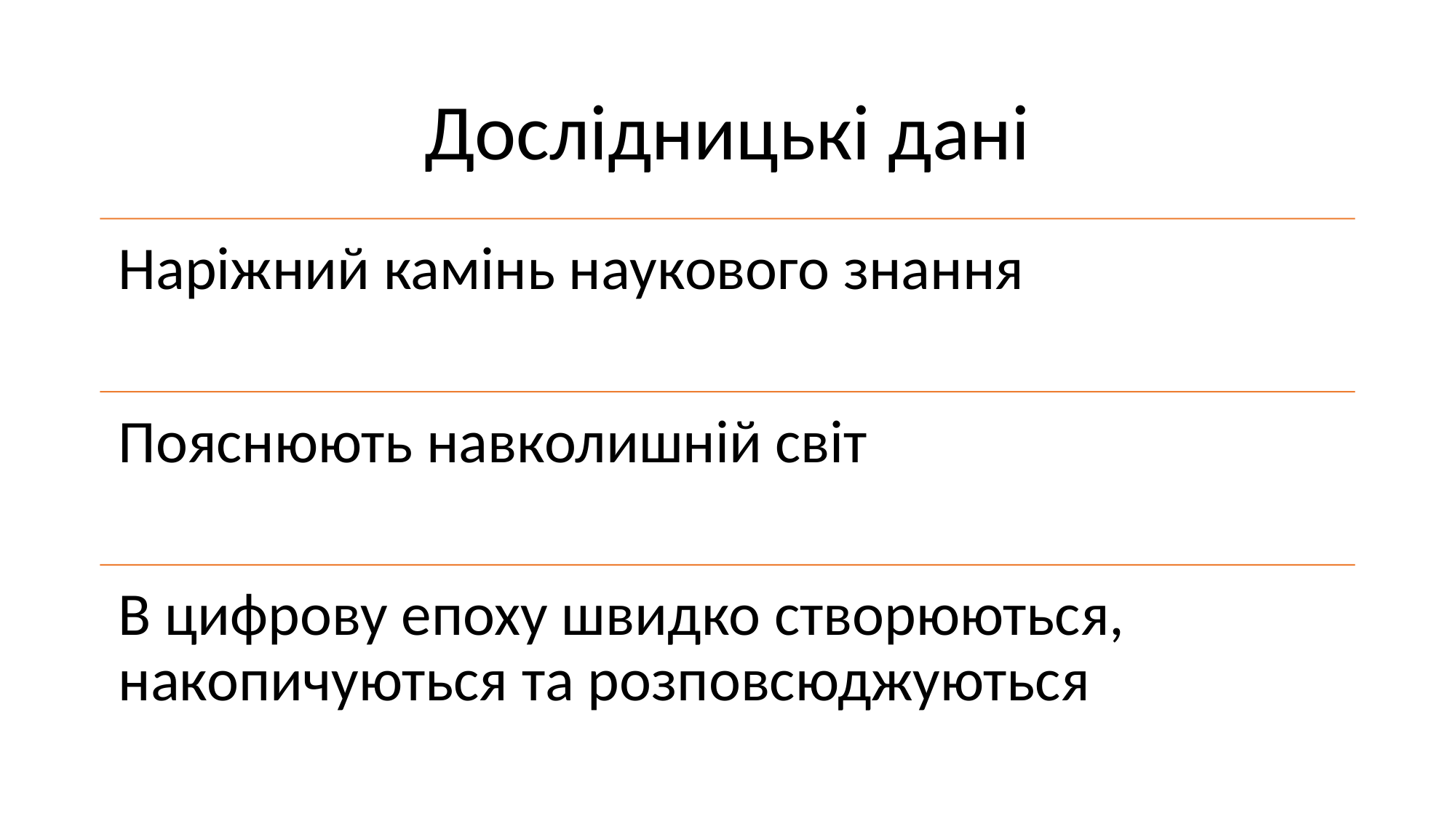

# Дослідницькі дані
Наріжний камінь наукового знання
Пояснюють навколишній світ
В цифрову епоху швидко створюються, накопичуються та розповсюджуються